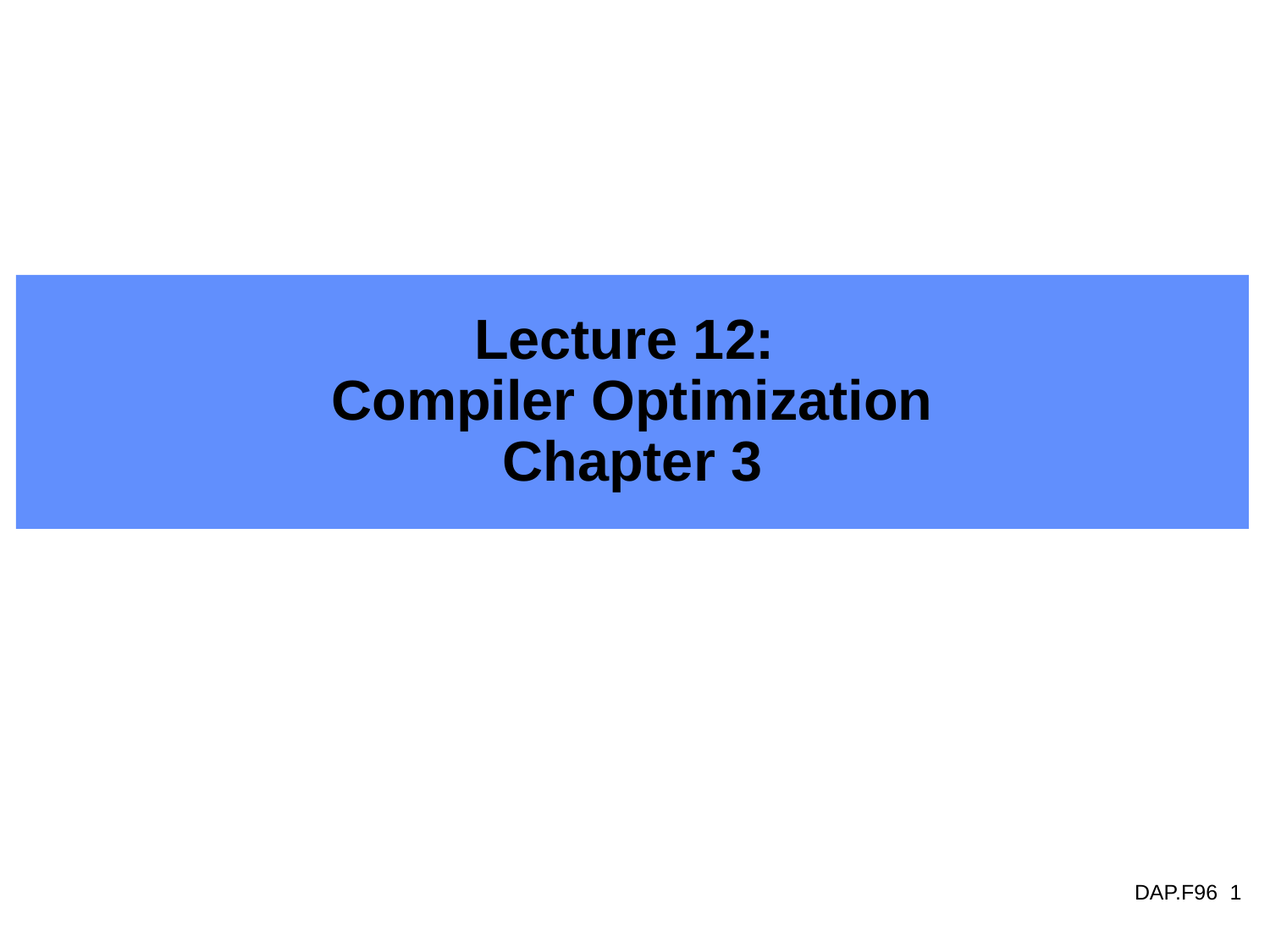

# Lecture 12: Compiler Optimization Chapter 3